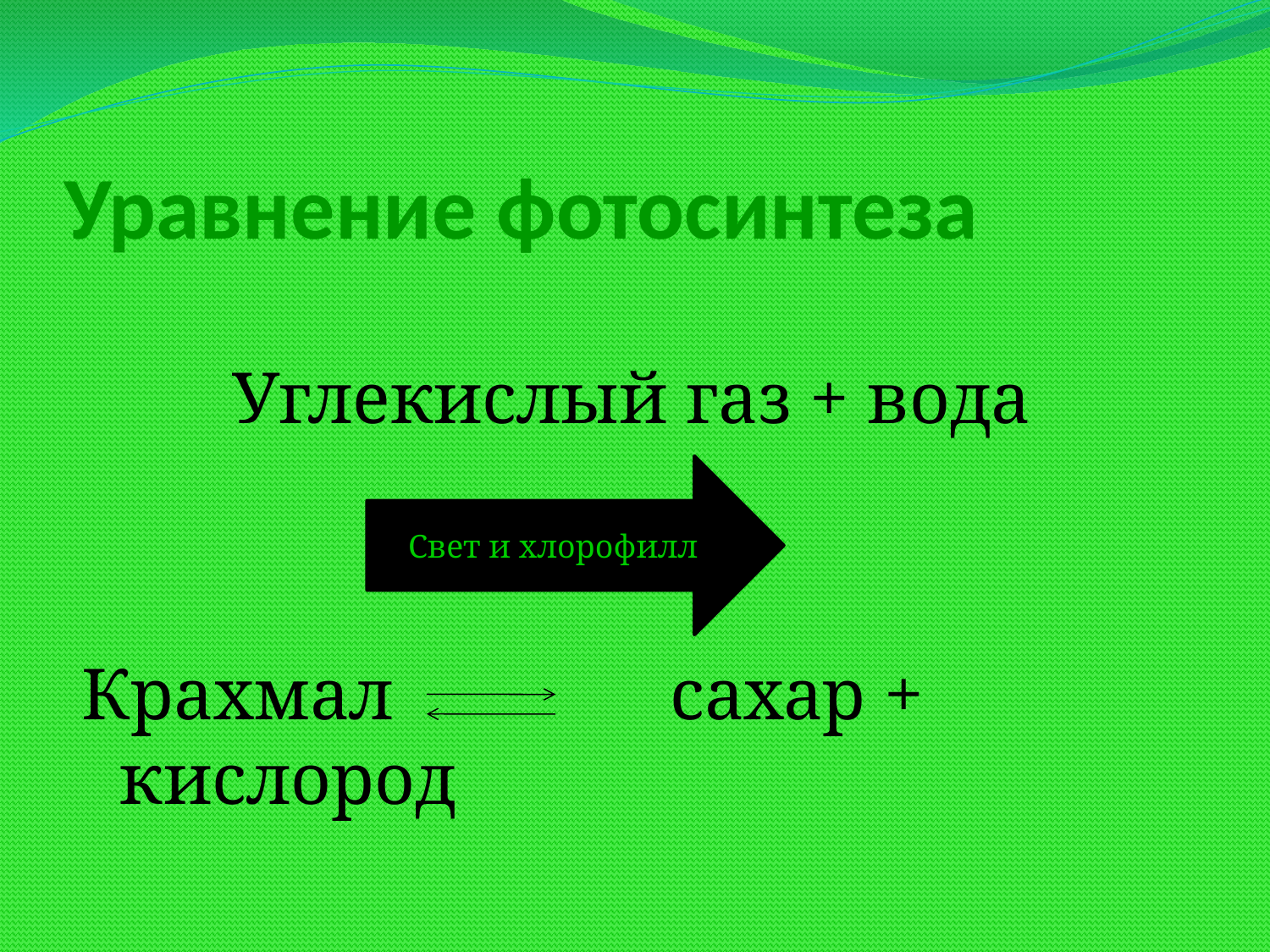

# Уравнение фотосинтеза

Углекислый газ + вода

Крахмал               сахар + кислород
Свет и хлорофилл